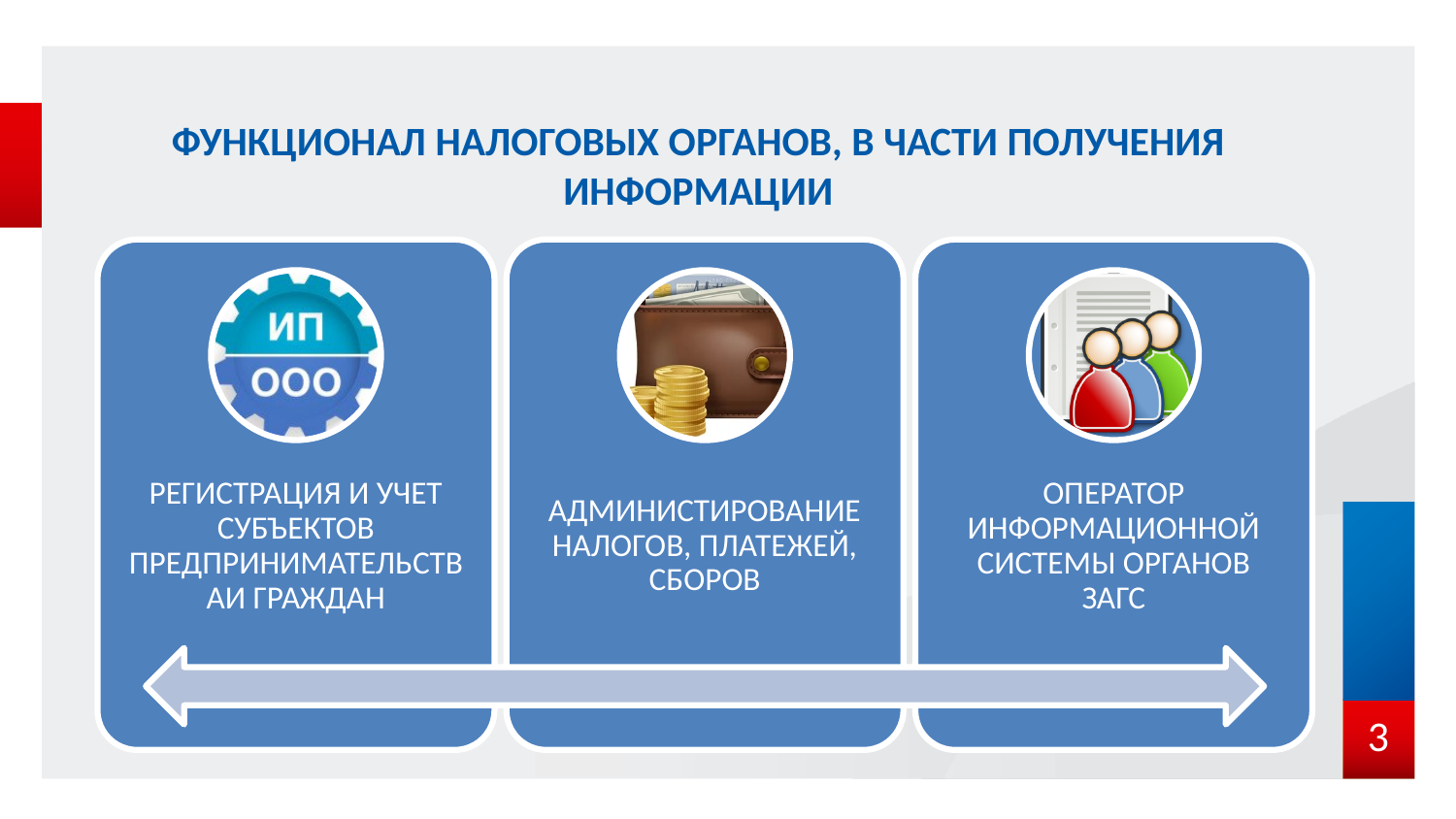

# ФУНКЦИОНАЛ НАЛОГОВЫХ ОРГАНОВ, В ЧАСТИ ПОЛУЧЕНИЯ ИНФОРМАЦИИ
РЕГИСТРАЦИЯ И УЧЕТ СУБЪЕКТОВ ПРЕДПРИНИМАТЕЛЬСТВАИ ГРАЖДАН
АДМИНИСТИРОВАНИЕ НАЛОГОВ, ПЛАТЕЖЕЙ, СБОРОВ
ОПЕРАТОР ИНФОРМАЦИОННОЙ СИСТЕМЫ ОРГАНОВ ЗАГС
3